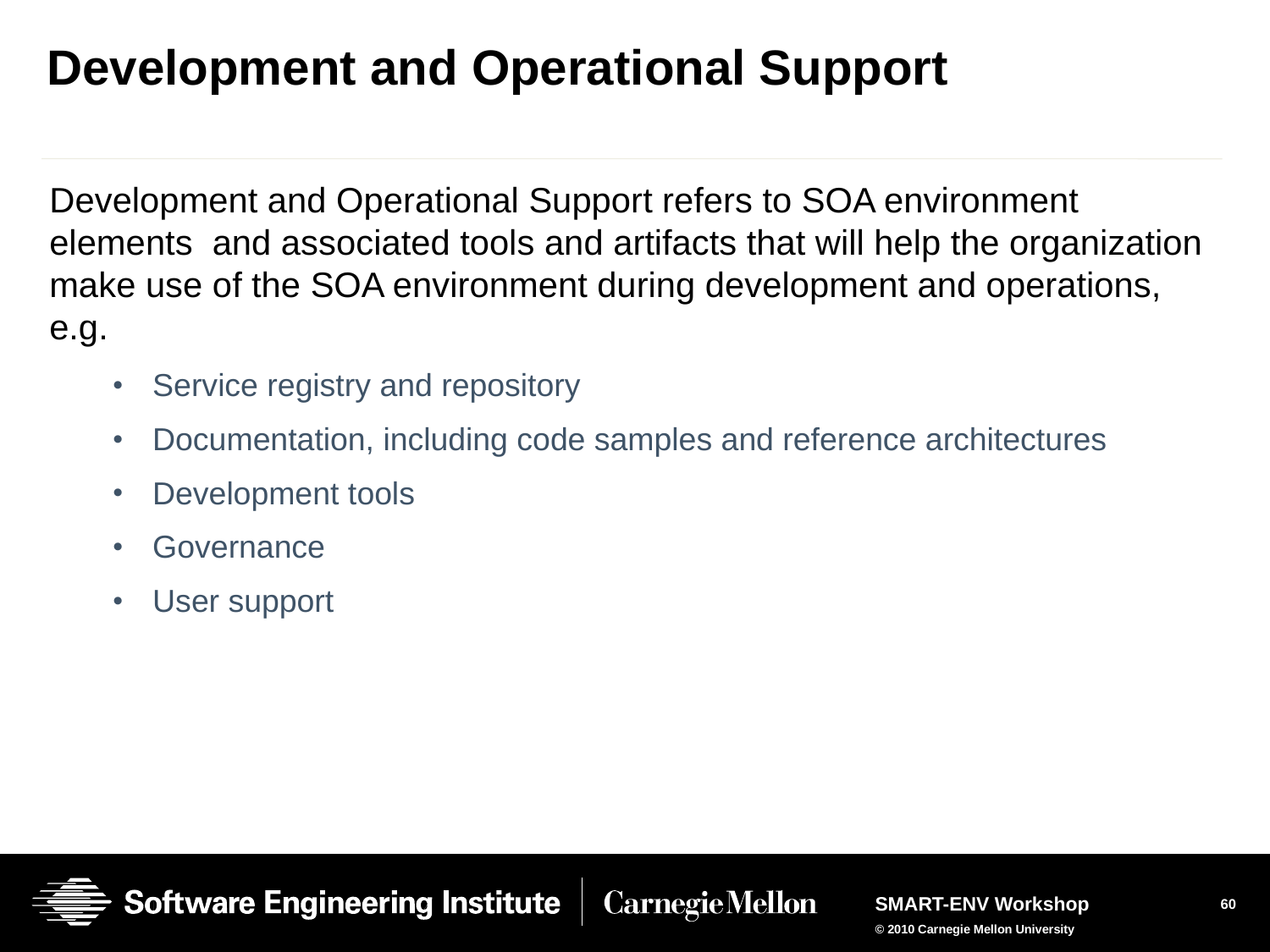

# Development and Operational Support
Development and Operational Support refers to SOA environment elements  and associated tools and artifacts that will help the organization make use of the SOA environment during development and operations, e.g.
Service registry and repository
Documentation, including code samples and reference architectures
Development tools
Governance
User support